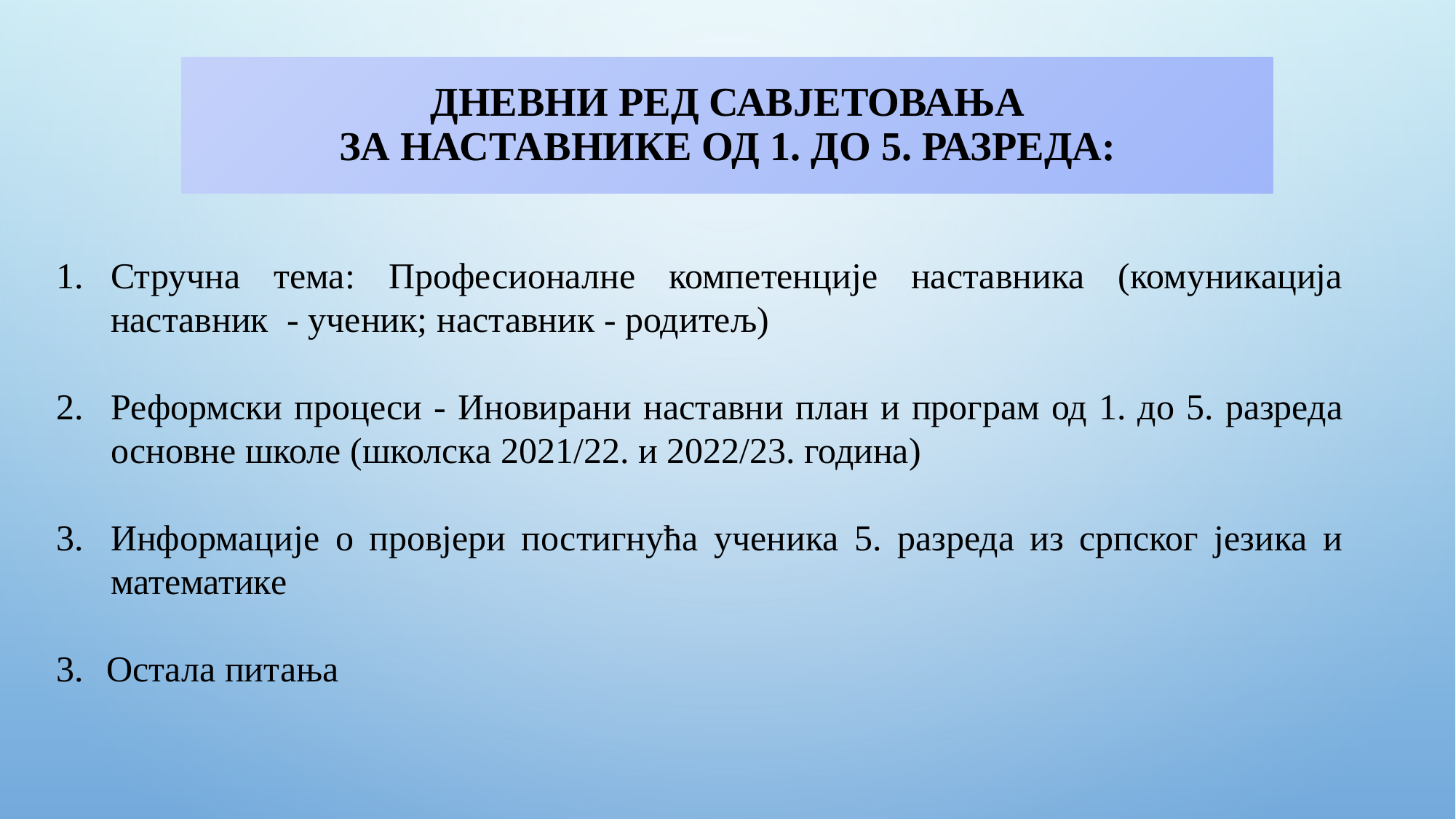

# Дневни ред савјетовања ЗА НАСТАВНИКЕ ОД 1. ДО 5. РАЗРЕДА:
Стручна тема: Професионалне компетенције наставника (комуникација наставник  - ученик; наставник - родитељ)

Реформски процеси - Иновирани наставни план и програм од 1. до 5. разреда основне школе (школска 2021/22. и 2022/23. година)

Информације о провјери постигнућа ученика 5. разреда из српског језика и математике

 Остала питања